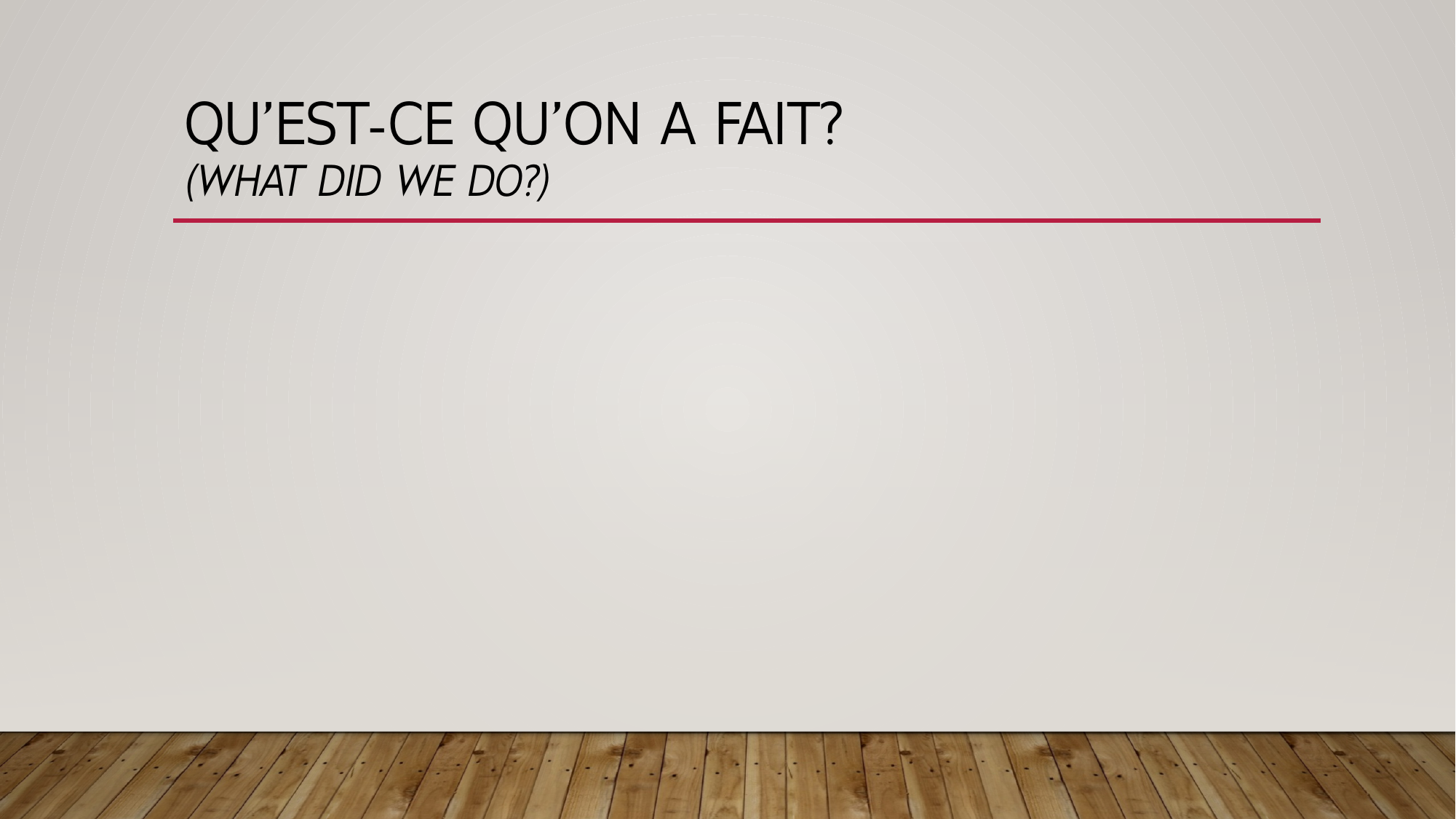

# Qu’est-ce qu’on a fait? (What did we do?)